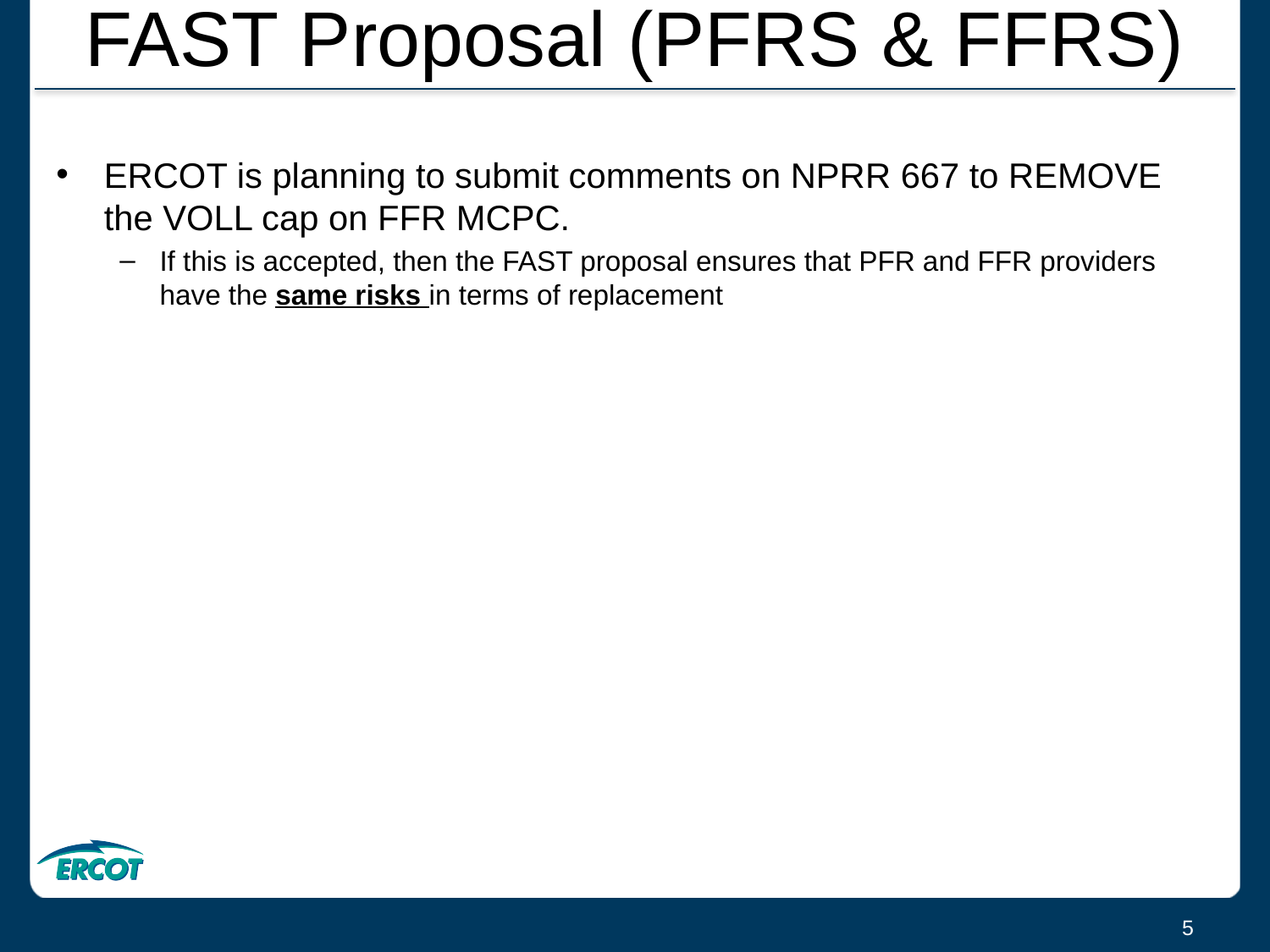

# FAST Proposal (PFRS & FFRS)

ERCOT is planning to submit comments on NPRR 667 to REMOVE the VOLL cap on FFR MCPC.
If this is accepted, then the FAST proposal ensures that PFR and FFR providers have the same risks in terms of replacement

5